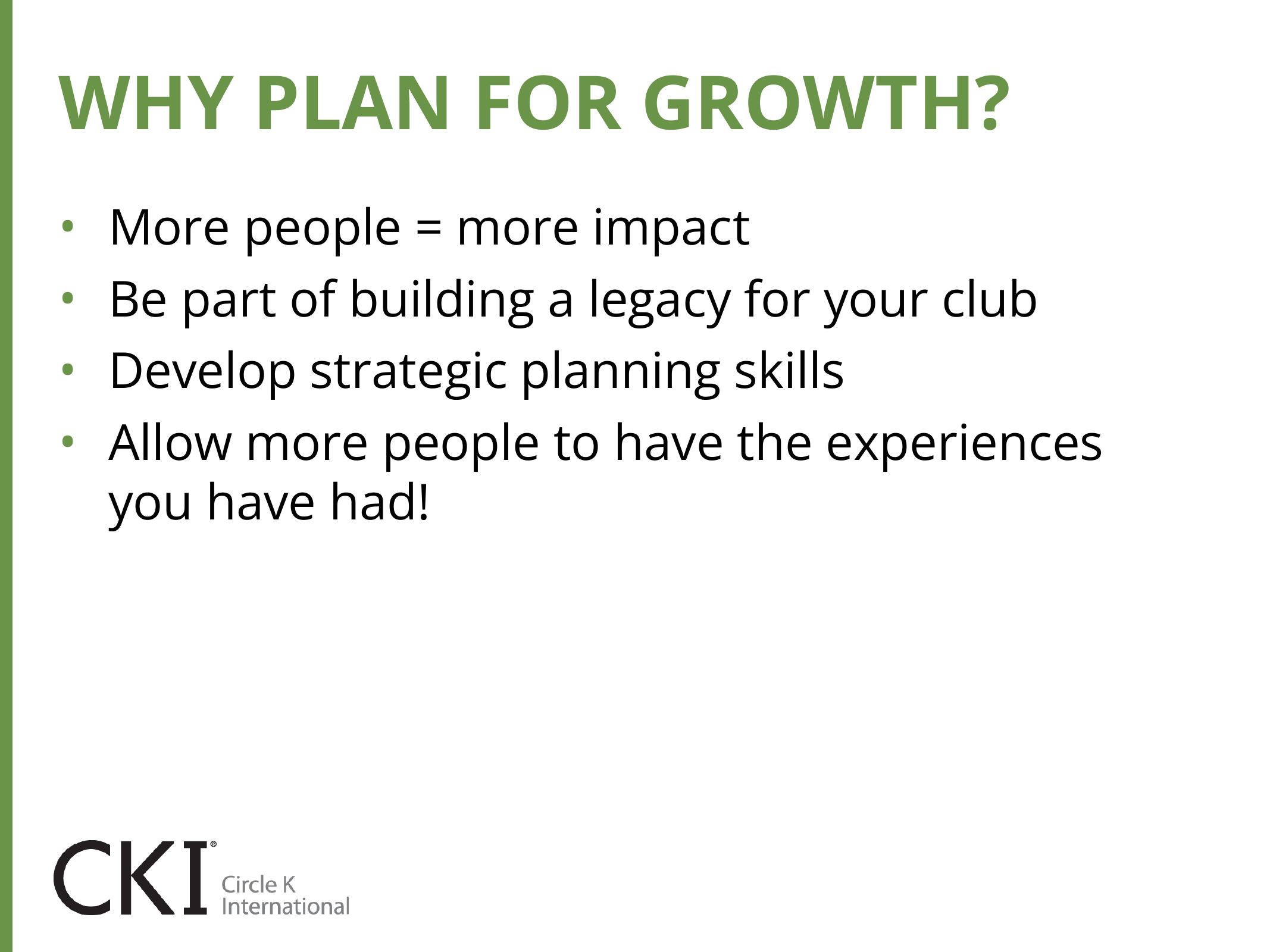

WHY PLAN FOR GROWTH?
More people = more impact
Be part of building a legacy for your club
Develop strategic planning skills
Allow more people to have the experiences you have had!